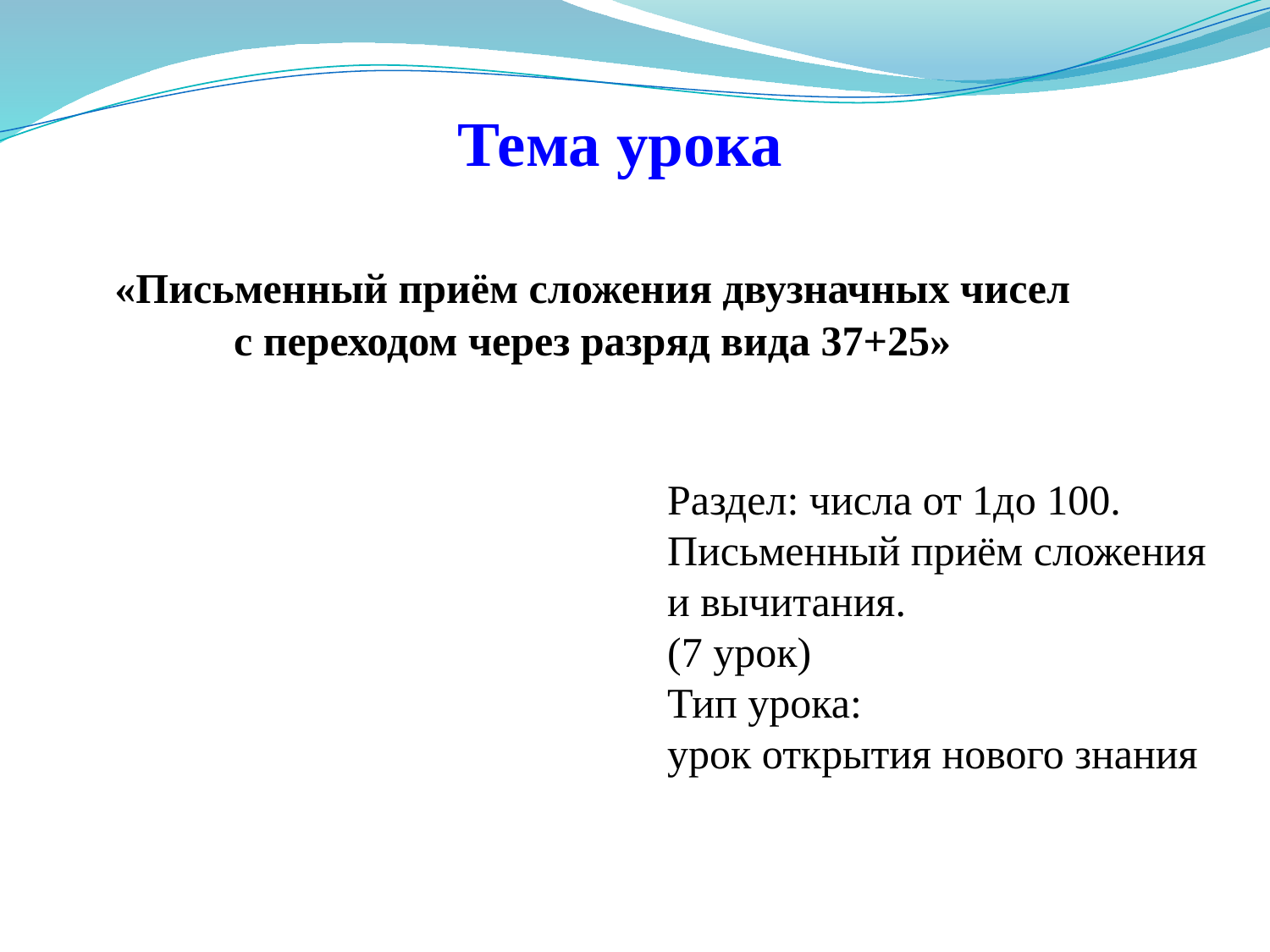

Тема урока
 «Письменный приём сложения двузначных чисел
 с переходом через разряд вида 37+25»

Раздел: числа от 1до 100.
Письменный приём сложения и вычитания.
(7 урок)
Тип урока:
урок открытия нового знания